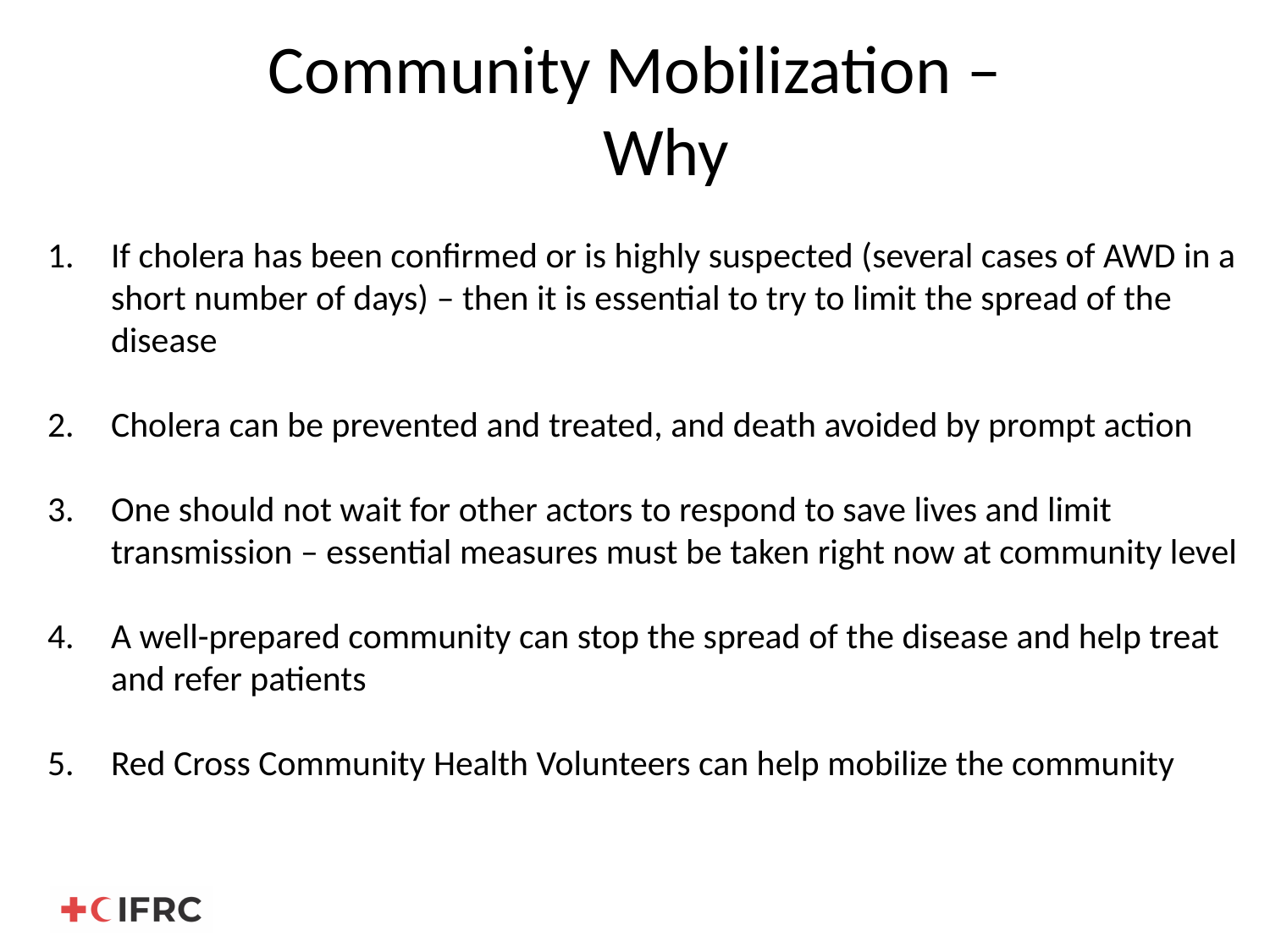

# Community Mobilization – Why
If cholera has been confirmed or is highly suspected (several cases of AWD in a short number of days) – then it is essential to try to limit the spread of the disease

Cholera can be prevented and treated, and death avoided by prompt action

One should not wait for other actors to respond to save lives and limit transmission – essential measures must be taken right now at community level

A well-prepared community can stop the spread of the disease and help treat and refer patients

Red Cross Community Health Volunteers can help mobilize the community